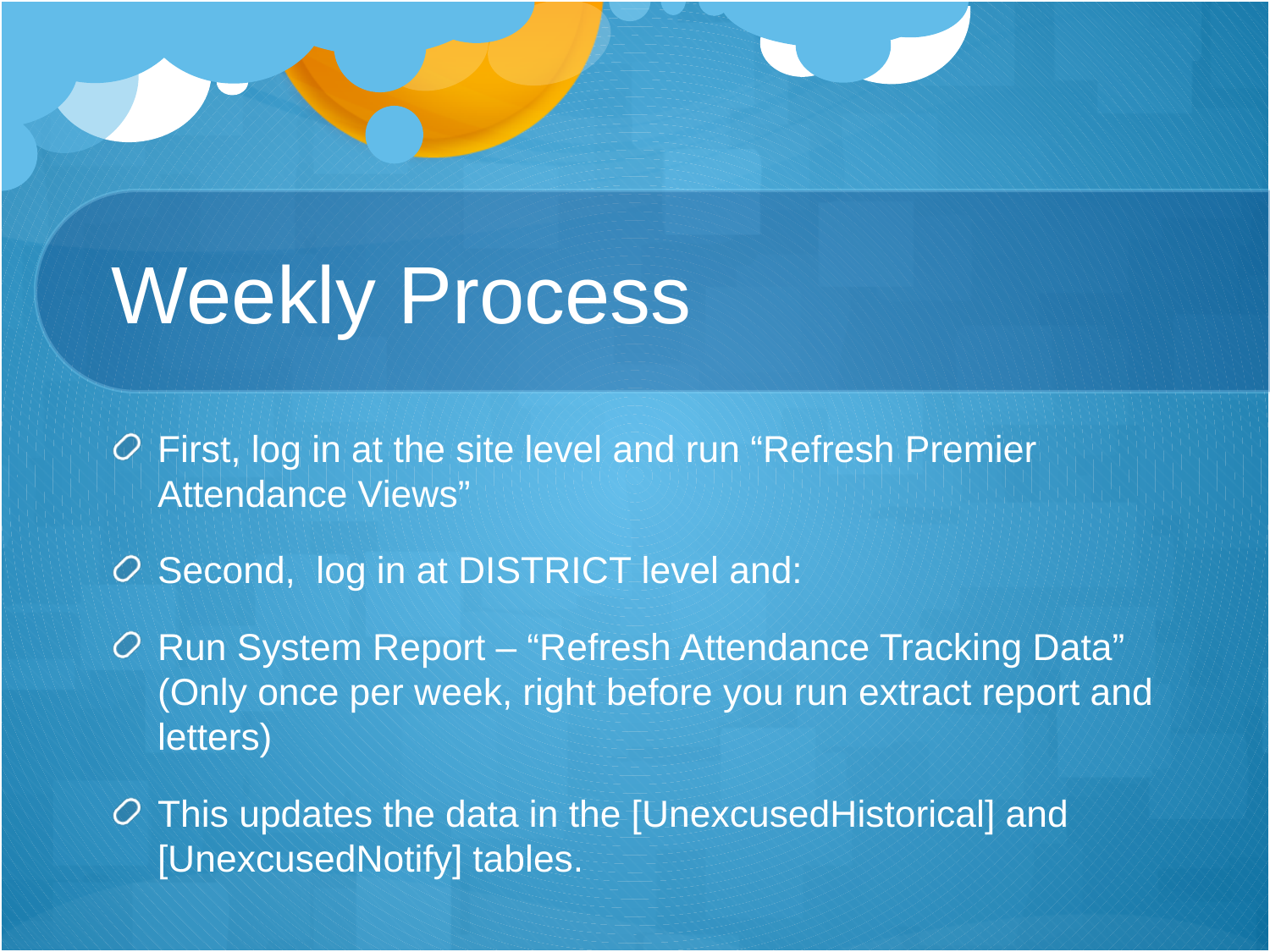

# Weekly Process
First, log in at the site level and run “Refresh Premier Attendance Views”
Second,  log in at DISTRICT level and:
Run System Report – “Refresh Attendance Tracking Data”  (Only once per week, right before you run extract report and letters)
This updates the data in the [UnexcusedHistorical] and [UnexcusedNotify] tables.